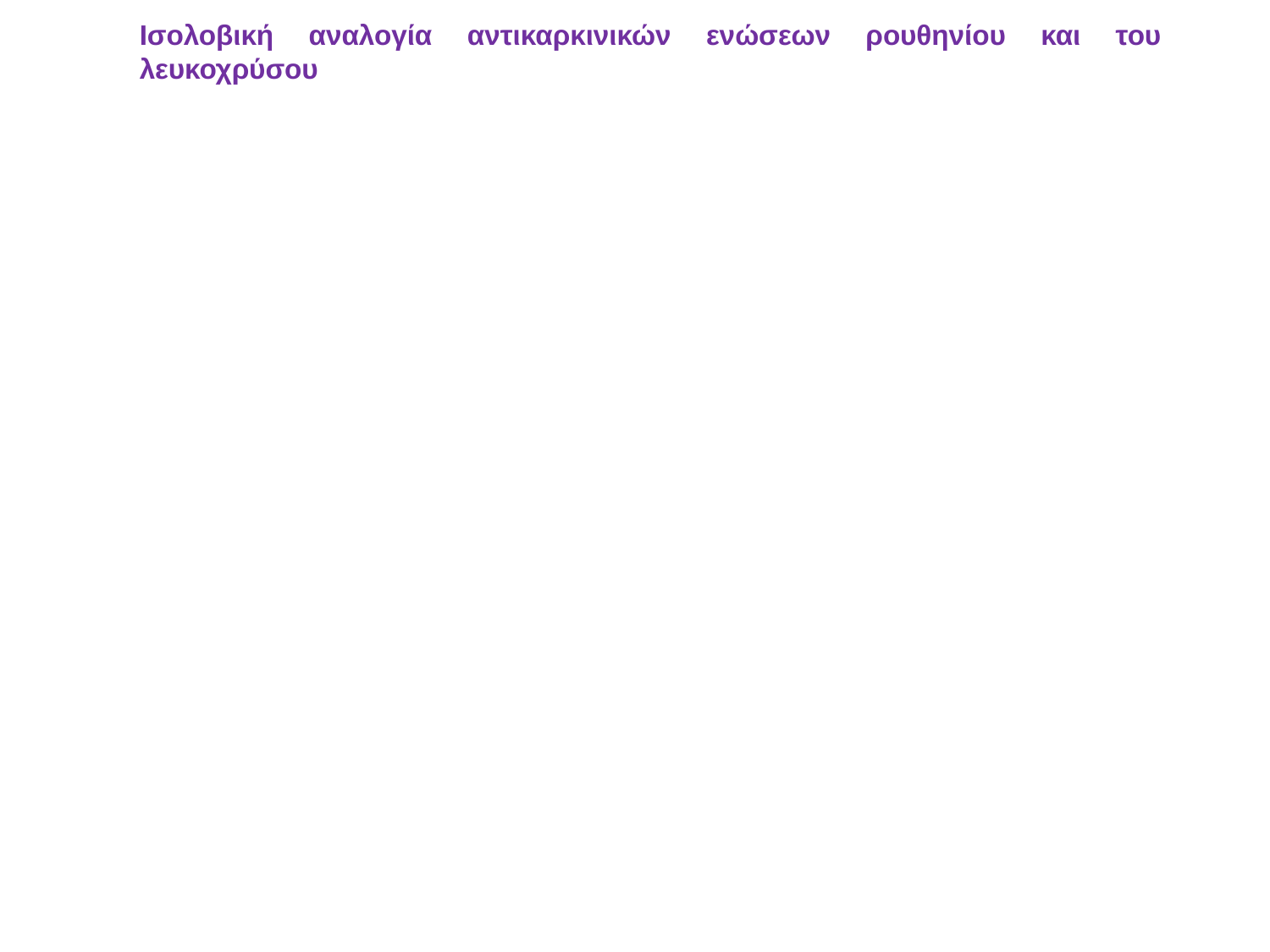

Ισολοβική αναλογία αντικαρκινικών ενώσεων ρουθηνίου και του λευκοχρύσου